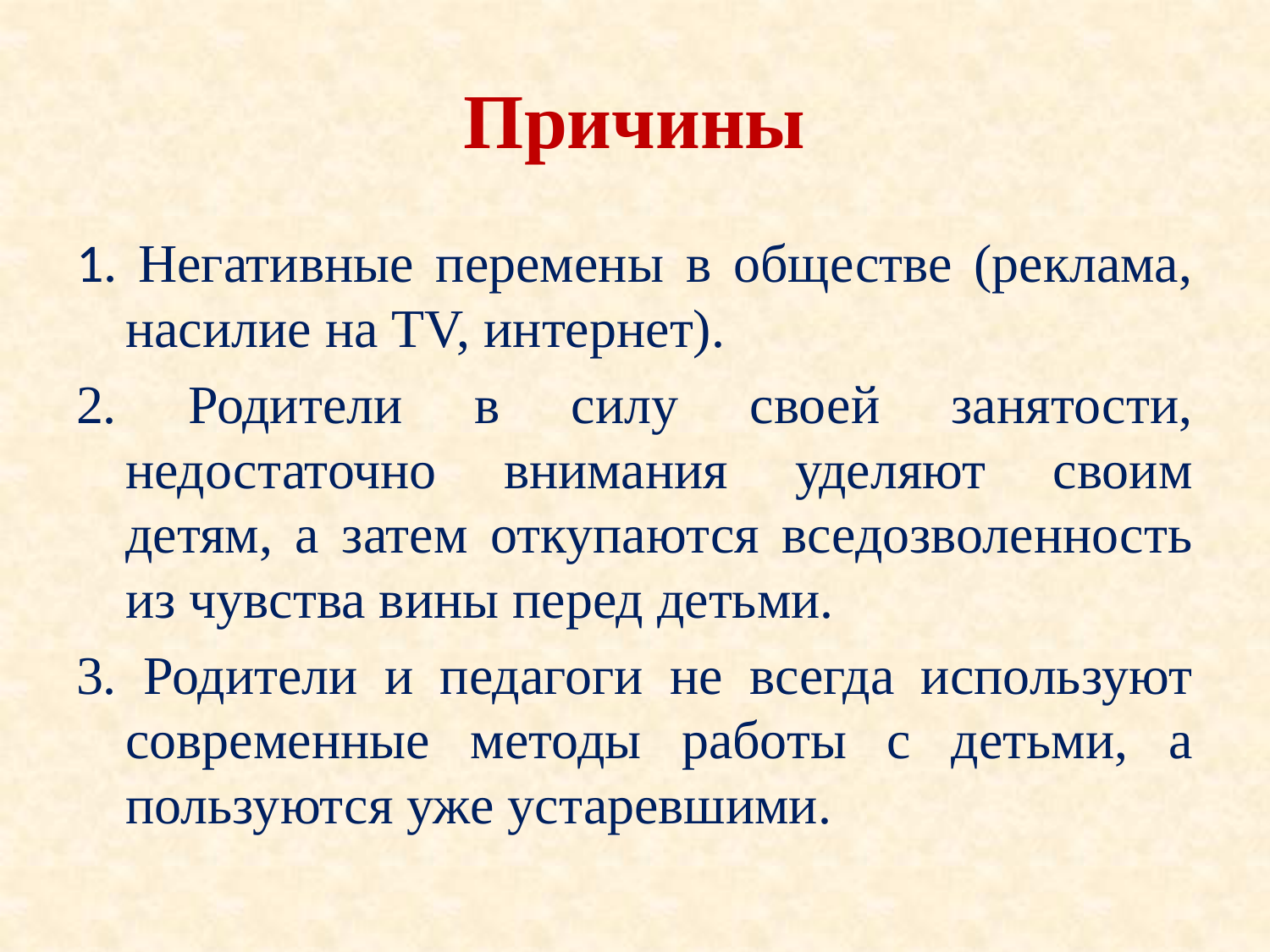

# Причины
1. Негативные перемены в обществе (реклама, насилие на TV, интернет).
2. Родители в силу своей занятости, недостаточно внимания уделяют своим детям, а затем откупаются вседозволенность из чувства вины перед детьми.
3. Родители и педагоги не всегда используют современные методы работы с детьми, а пользуются уже устаревшими.